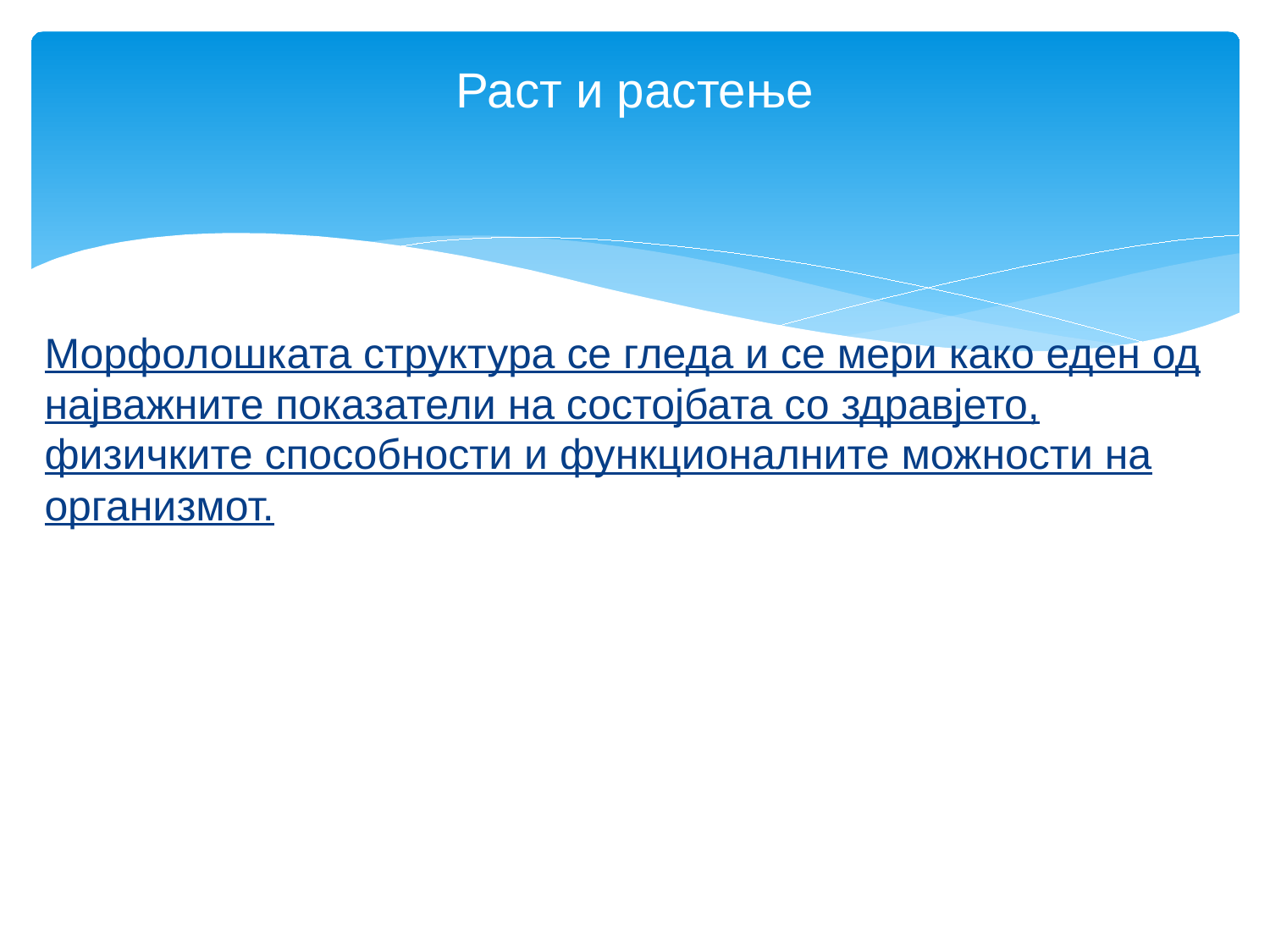

# Раст и растење

Морфолошката структура се гледа и се мери како еден од најважните показатели на состојбата со здравјето, физичките способности и функционалните можности на организмот.